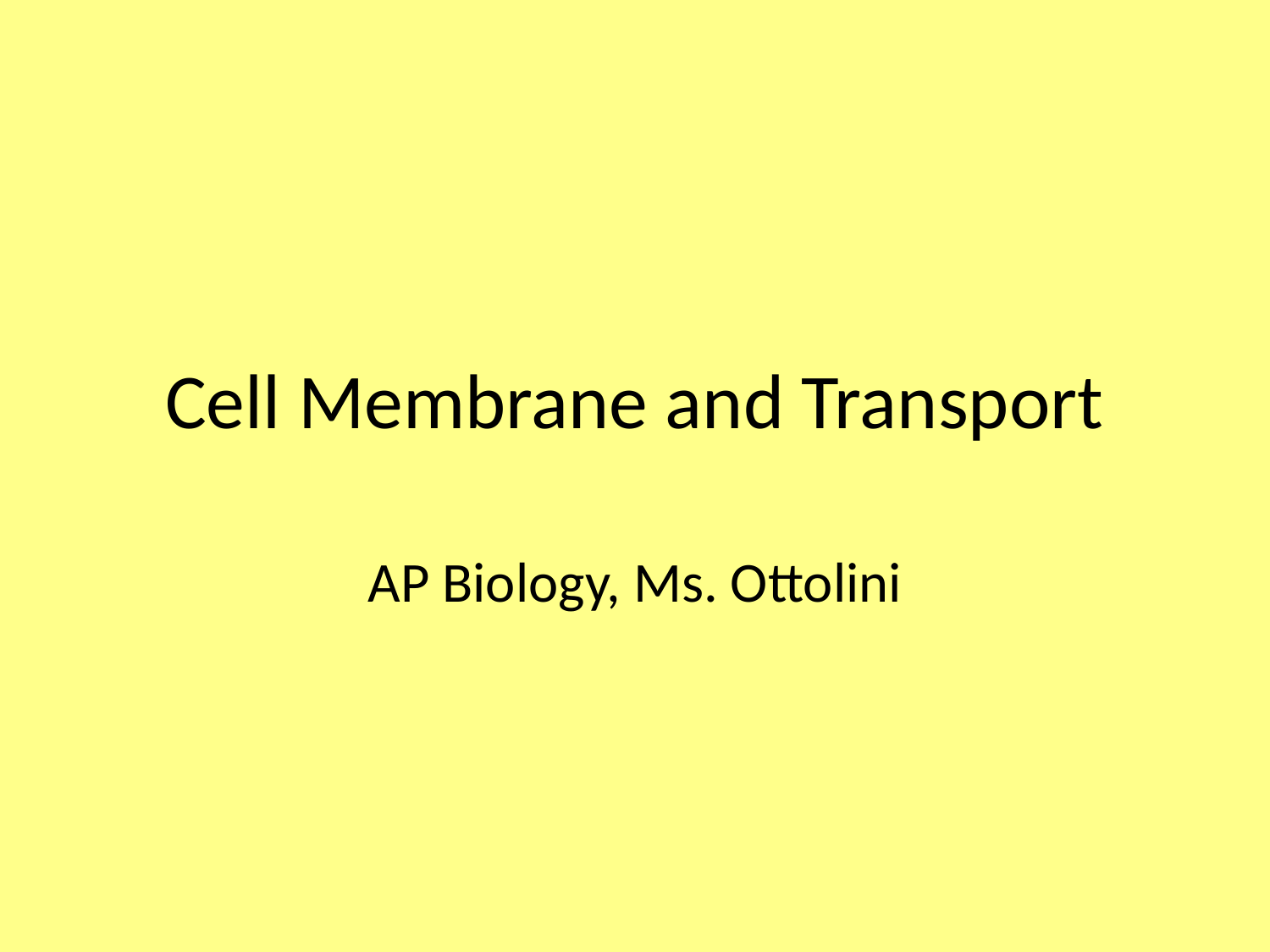

# Cell Membrane and Transport
AP Biology, Ms. Ottolini